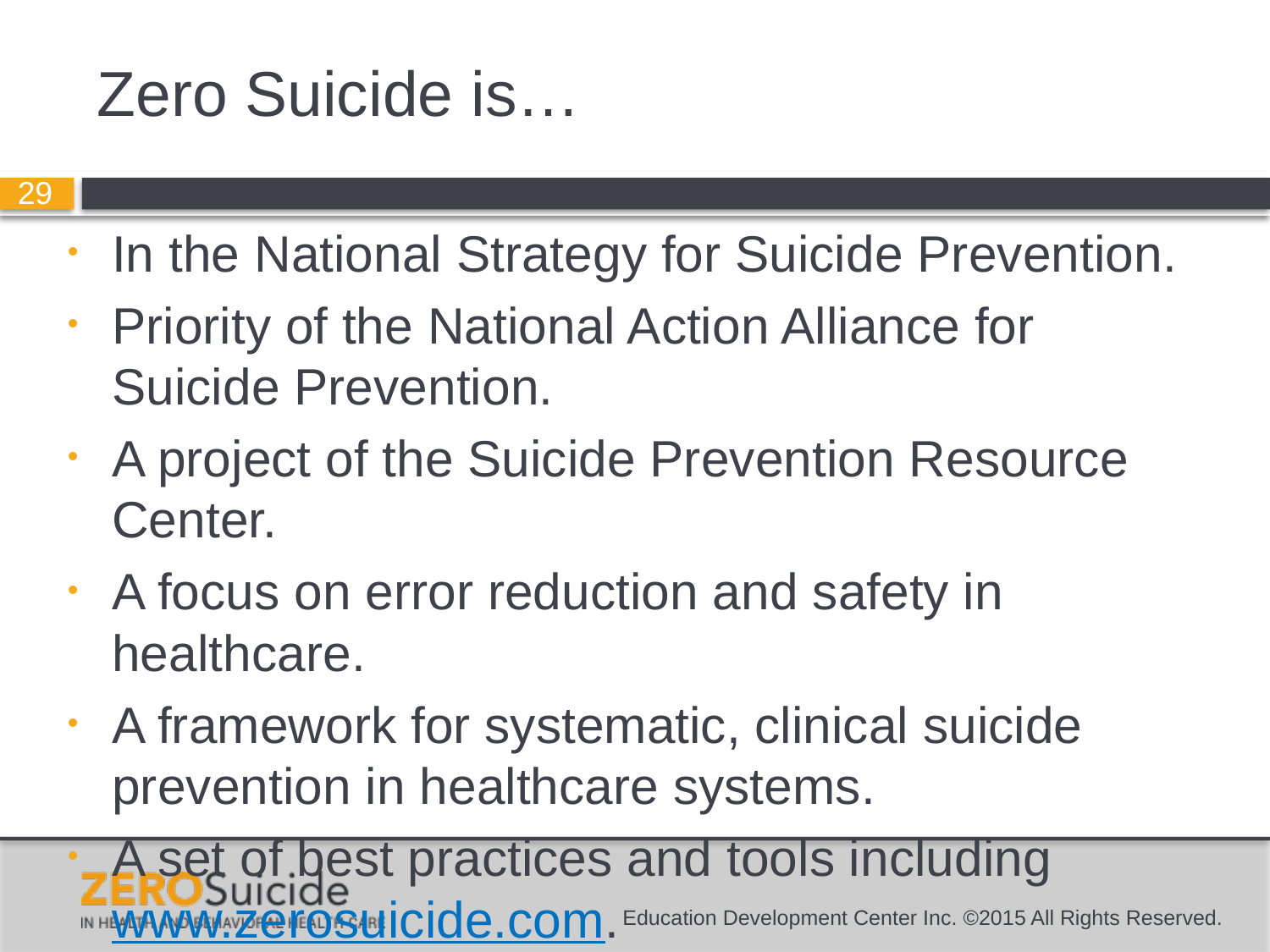

# Zero Suicide is…
In the National Strategy for Suicide Prevention.
Priority of the National Action Alliance for Suicide Prevention.
A project of the Suicide Prevention Resource Center.
A focus on error reduction and safety in healthcare.
A framework for systematic, clinical suicide prevention in healthcare systems.
A set of best practices and tools including www.zerosuicide.com.